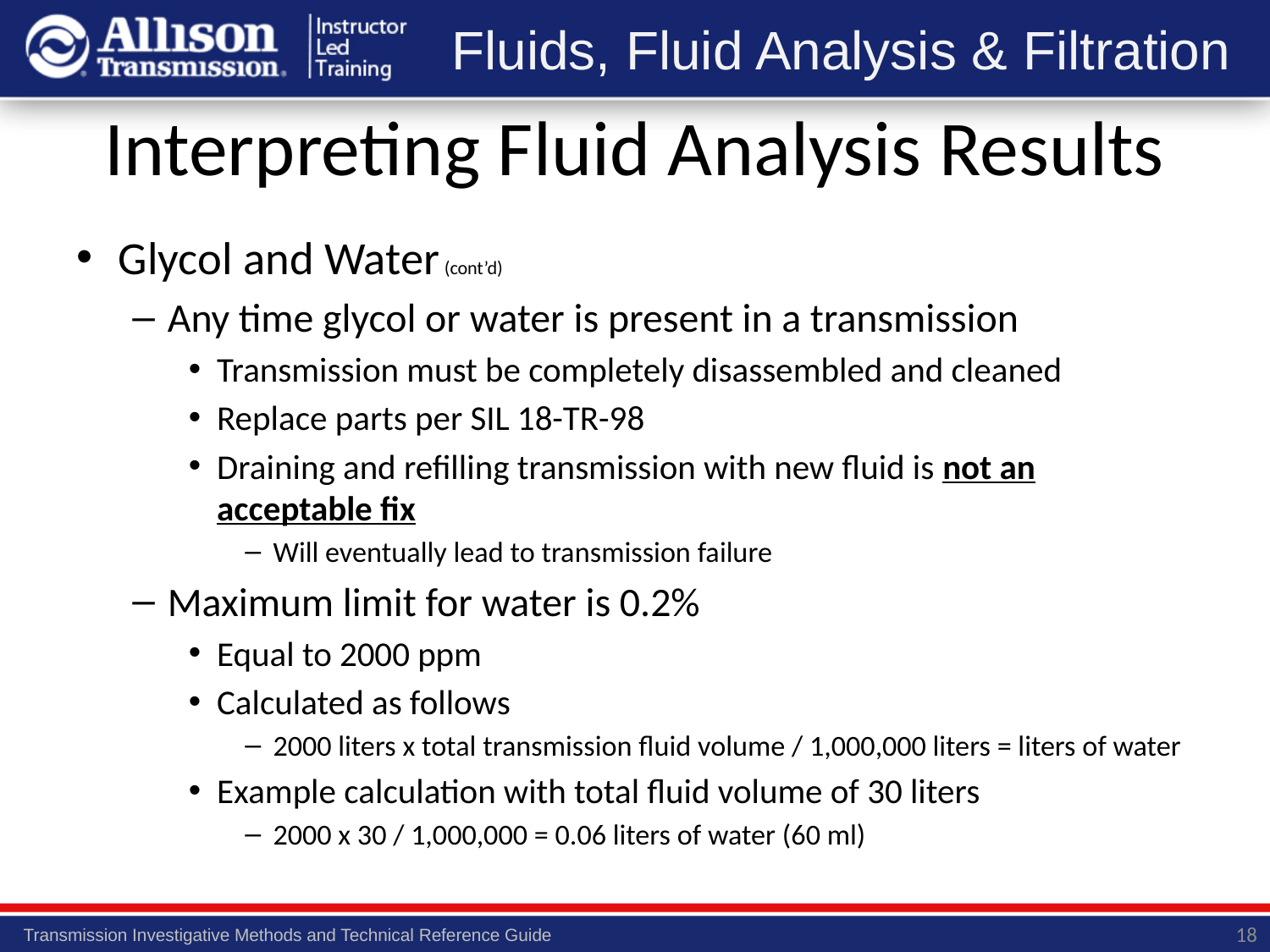

# Interpreting Fluid Analysis Results
Glycol and Water (cont’d)
Any time glycol or water is present in a transmission
Transmission must be completely disassembled and cleaned
Replace parts per SIL 18-TR-98
Draining and refilling transmission with new fluid is not an acceptable fix
Will eventually lead to transmission failure
Maximum limit for water is 0.2%
Equal to 2000 ppm
Calculated as follows
2000 liters x total transmission fluid volume / 1,000,000 liters = liters of water
Example calculation with total fluid volume of 30 liters
2000 x 30 / 1,000,000 = 0.06 liters of water (60 ml)

18